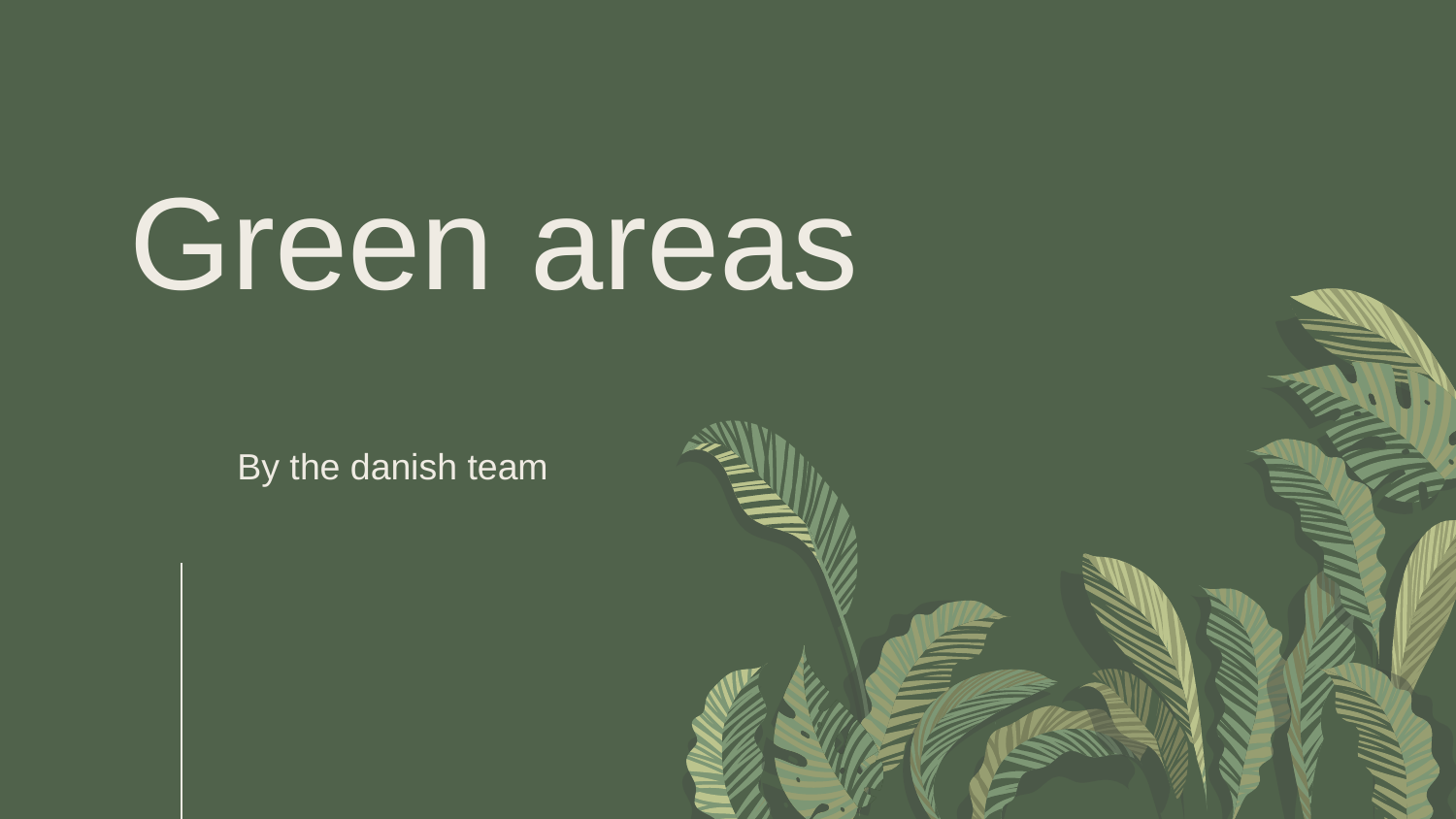

# Green areas
    By the danish team